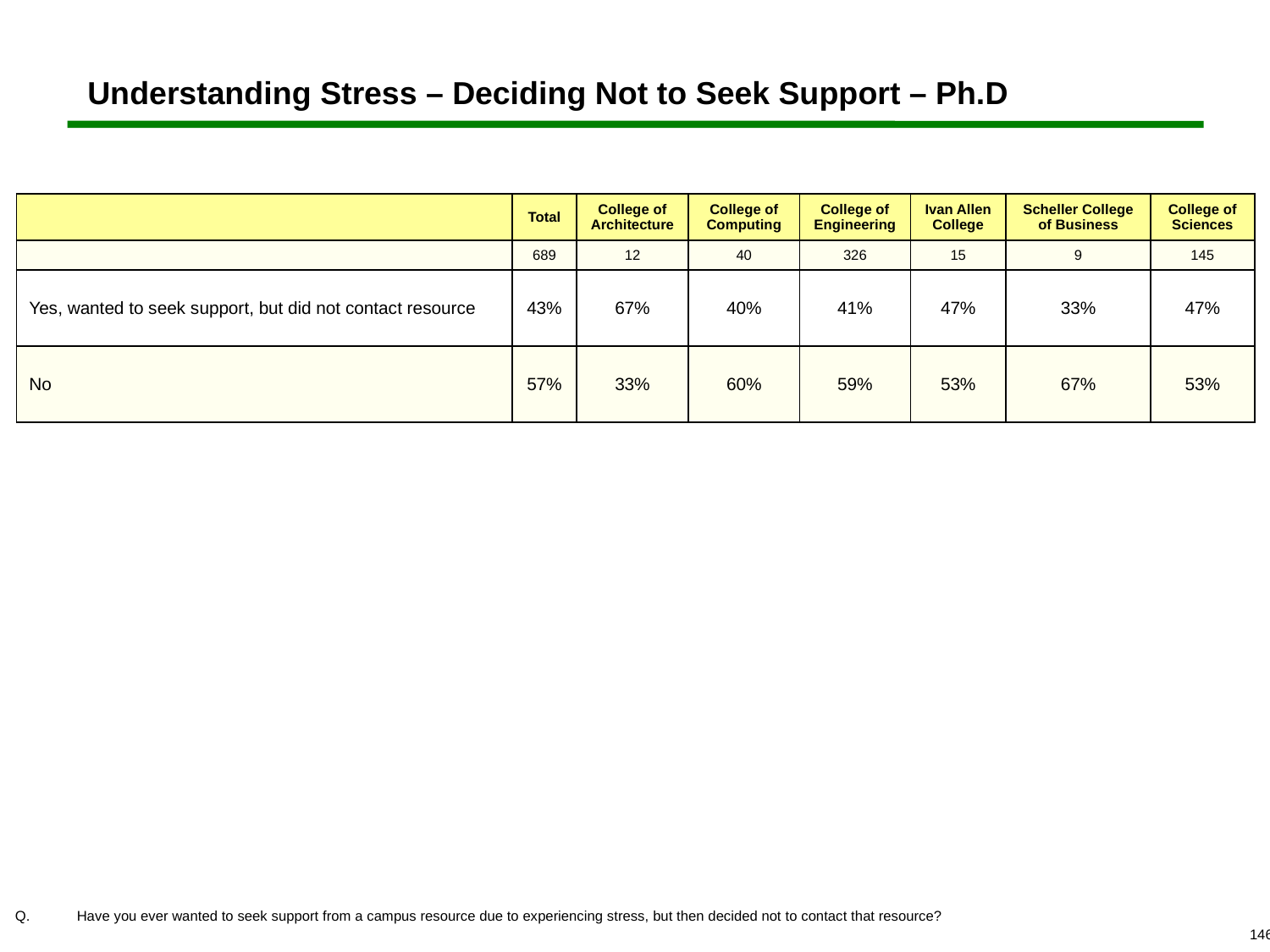

# Understanding Stress – Deciding Not to Seek Support – Ph.D
|  | Total | College of Architecture | College of Computing | College of Engineering | Ivan Allen College | Scheller College of Business | College of Sciences |
| --- | --- | --- | --- | --- | --- | --- | --- |
|  | 689 | 12 | 40 | 326 | 15 | 9 | 145 |
| Yes, wanted to seek support, but did not contact resource | 43% | 67% | 40% | 41% | 47% | 33% | 47% |
| No | 57% | 33% | 60% | 59% | 53% | 67% | 53% |
 	Have you ever wanted to seek support from a campus resource due to experiencing stress, but then decided not to contact that resource?